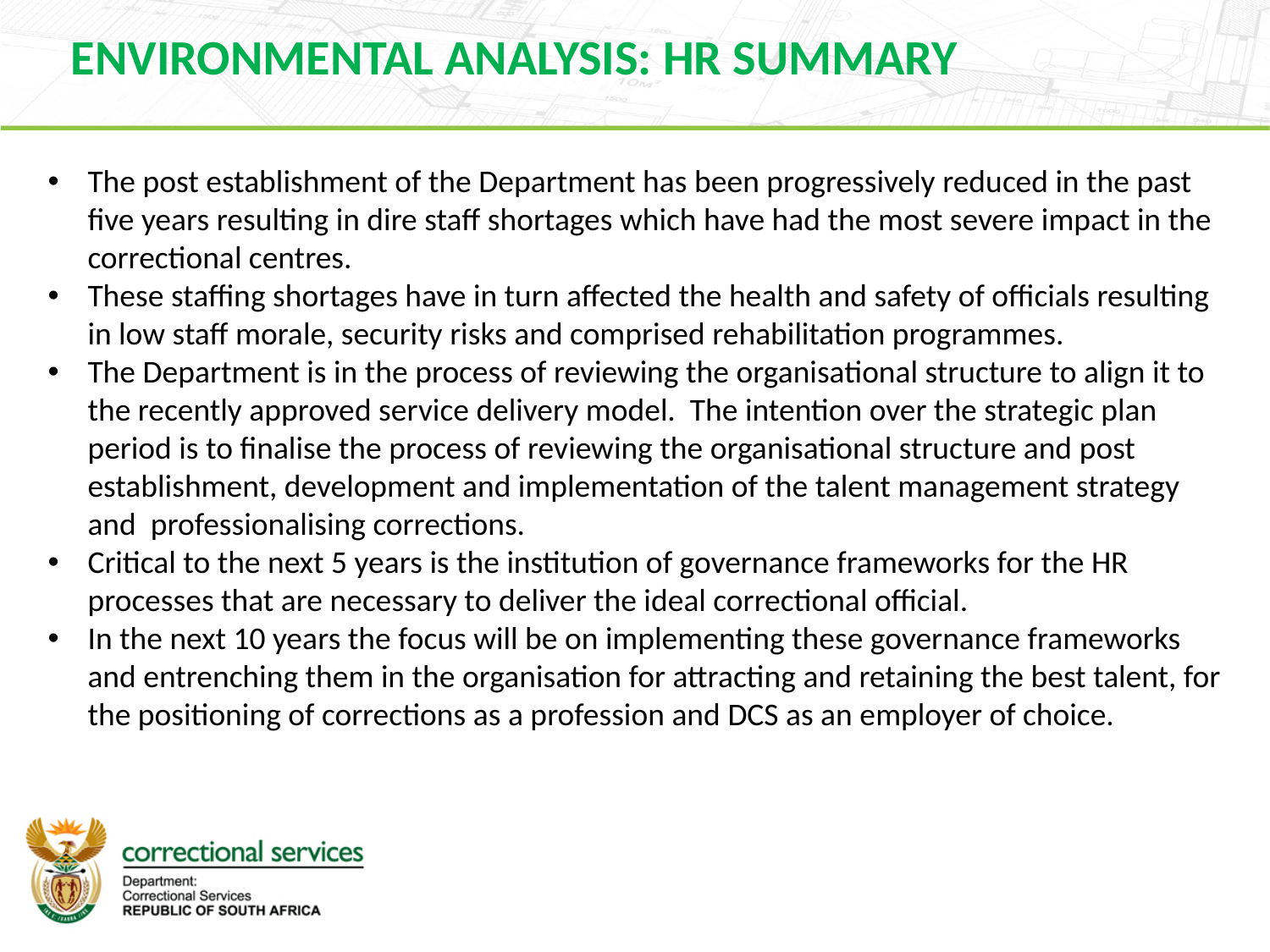

ENVIRONMENTAL ANALYSIS: HR SUMMARY
The post establishment of the Department has been progressively reduced in the past five years resulting in dire staff shortages which have had the most severe impact in the correctional centres.
These staffing shortages have in turn affected the health and safety of officials resulting in low staff morale, security risks and comprised rehabilitation programmes.
The Department is in the process of reviewing the organisational structure to align it to the recently approved service delivery model.  The intention over the strategic plan period is to finalise the process of reviewing the organisational structure and post establishment, development and implementation of the talent management strategy and  professionalising corrections.
Critical to the next 5 years is the institution of governance frameworks for the HR processes that are necessary to deliver the ideal correctional official.
In the next 10 years the focus will be on implementing these governance frameworks and entrenching them in the organisation for attracting and retaining the best talent, for the positioning of corrections as a profession and DCS as an employer of choice.